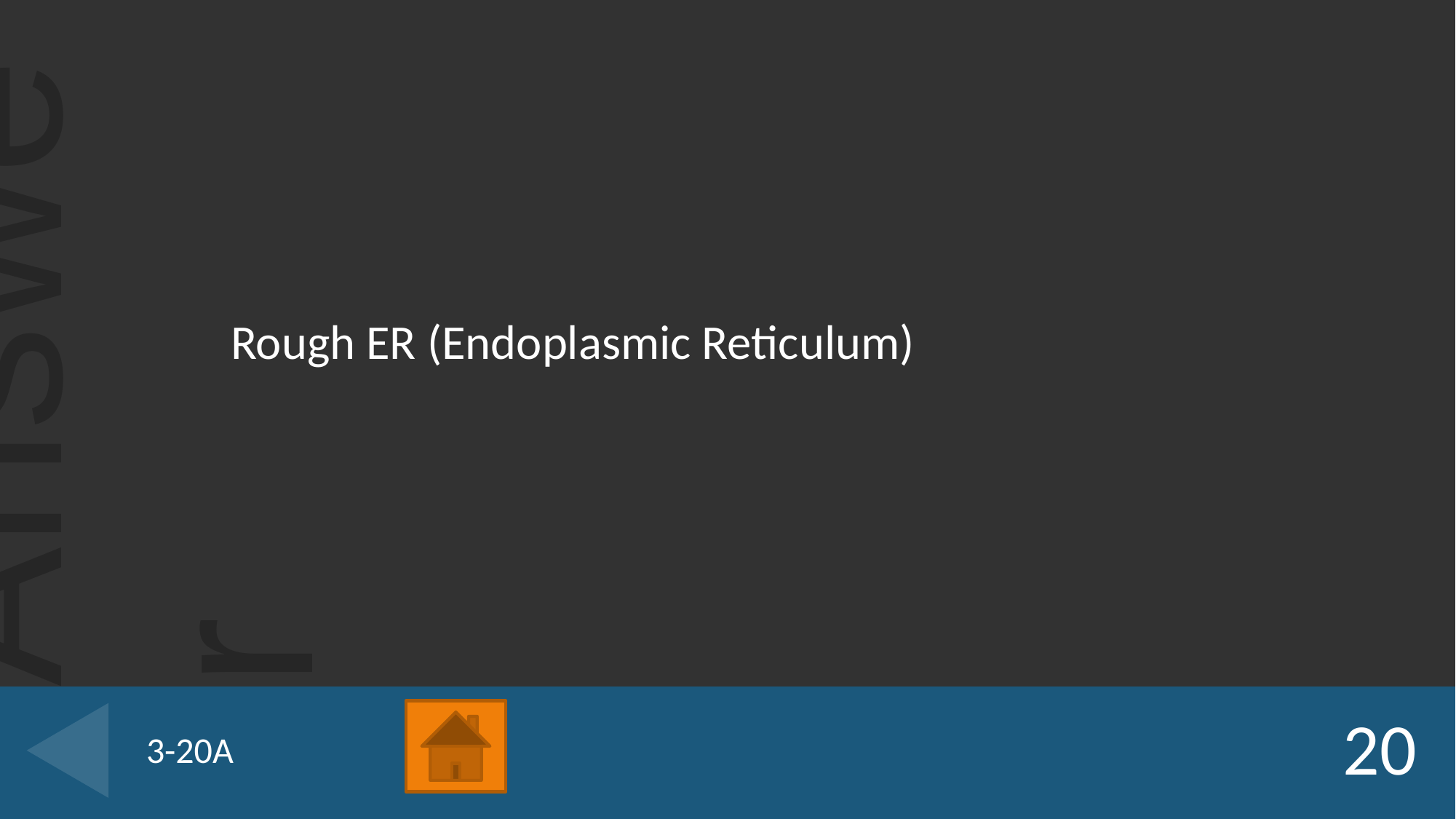

Rough ER (Endoplasmic Reticulum)

# 3-20A
20